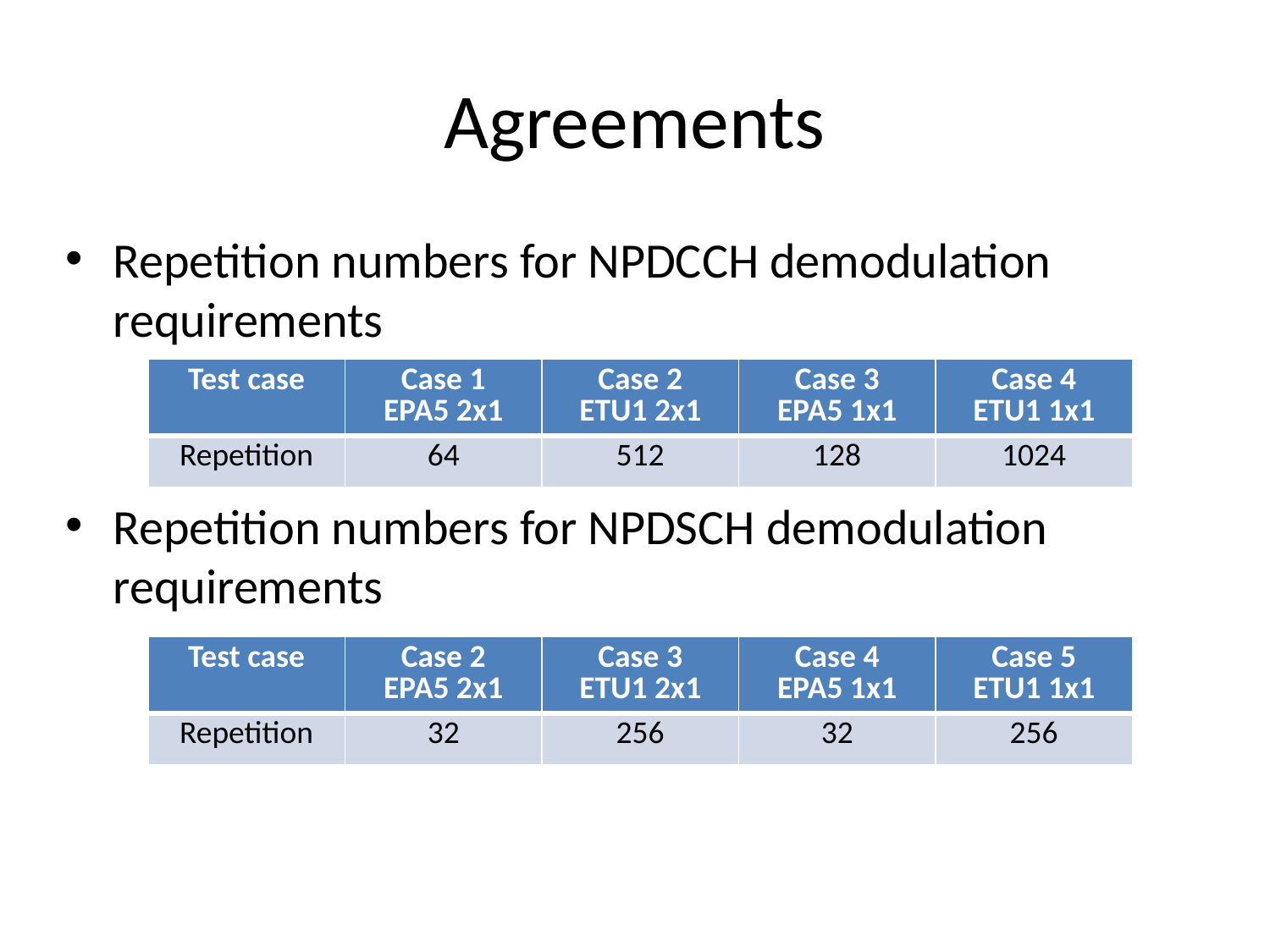

# Agreements
Repetition numbers for NPDCCH demodulation requirements

Repetition numbers for NPDSCH demodulation requirements

| Test case | Case 1 EPA5 2x1 | Case 2 ETU1 2x1 | Case 3 EPA5 1x1 | Case 4 ETU1 1x1 |
| --- | --- | --- | --- | --- |
| Repetition | 64 | 512 | 128 | 1024 |
| Test case | Case 2 EPA5 2x1 | Case 3 ETU1 2x1 | Case 4 EPA5 1x1 | Case 5 ETU1 1x1 |
| --- | --- | --- | --- | --- |
| Repetition | 32 | 256 | 32 | 256 |